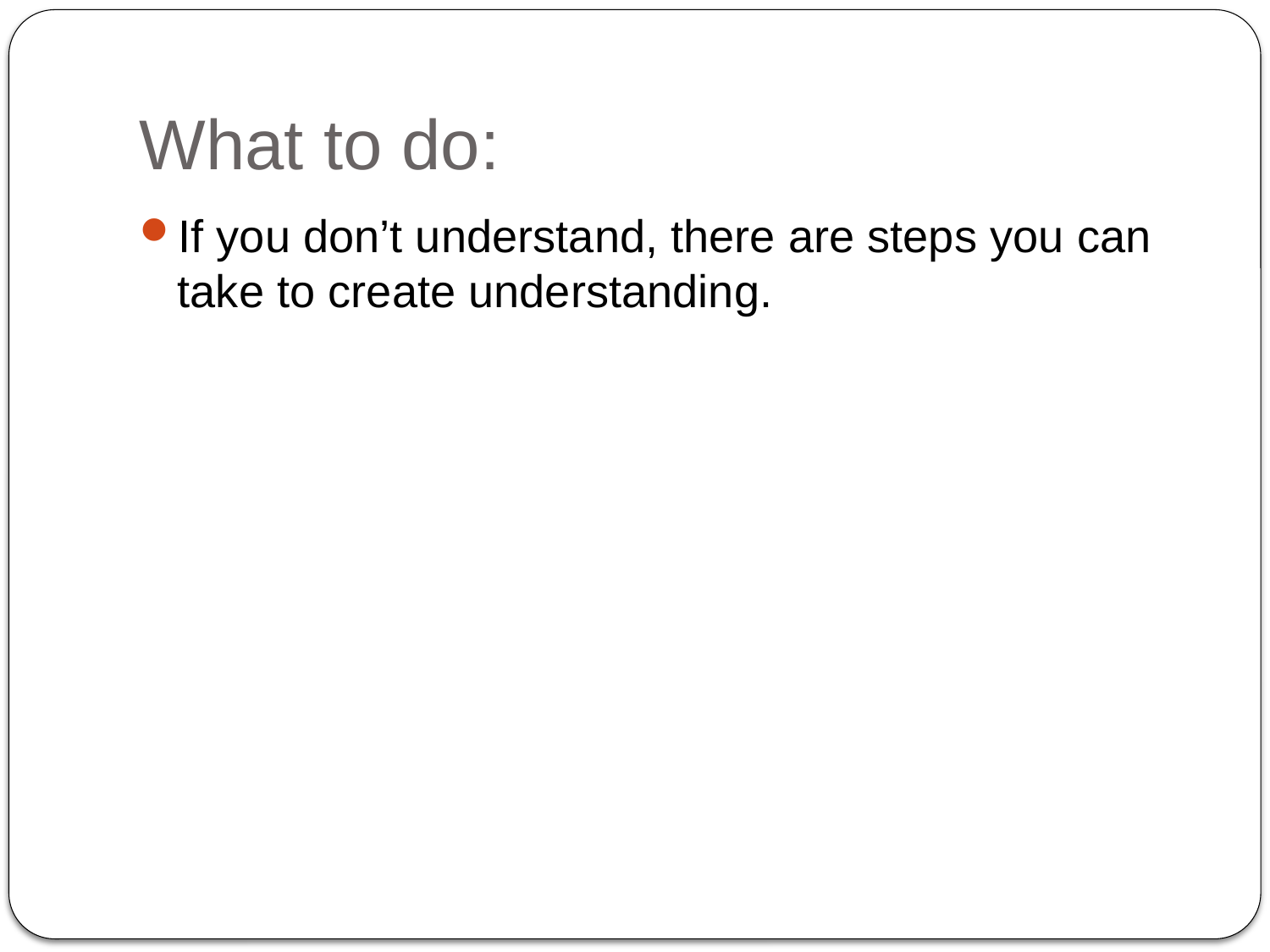

# What to do:
If you don’t understand, there are steps you can take to create understanding.